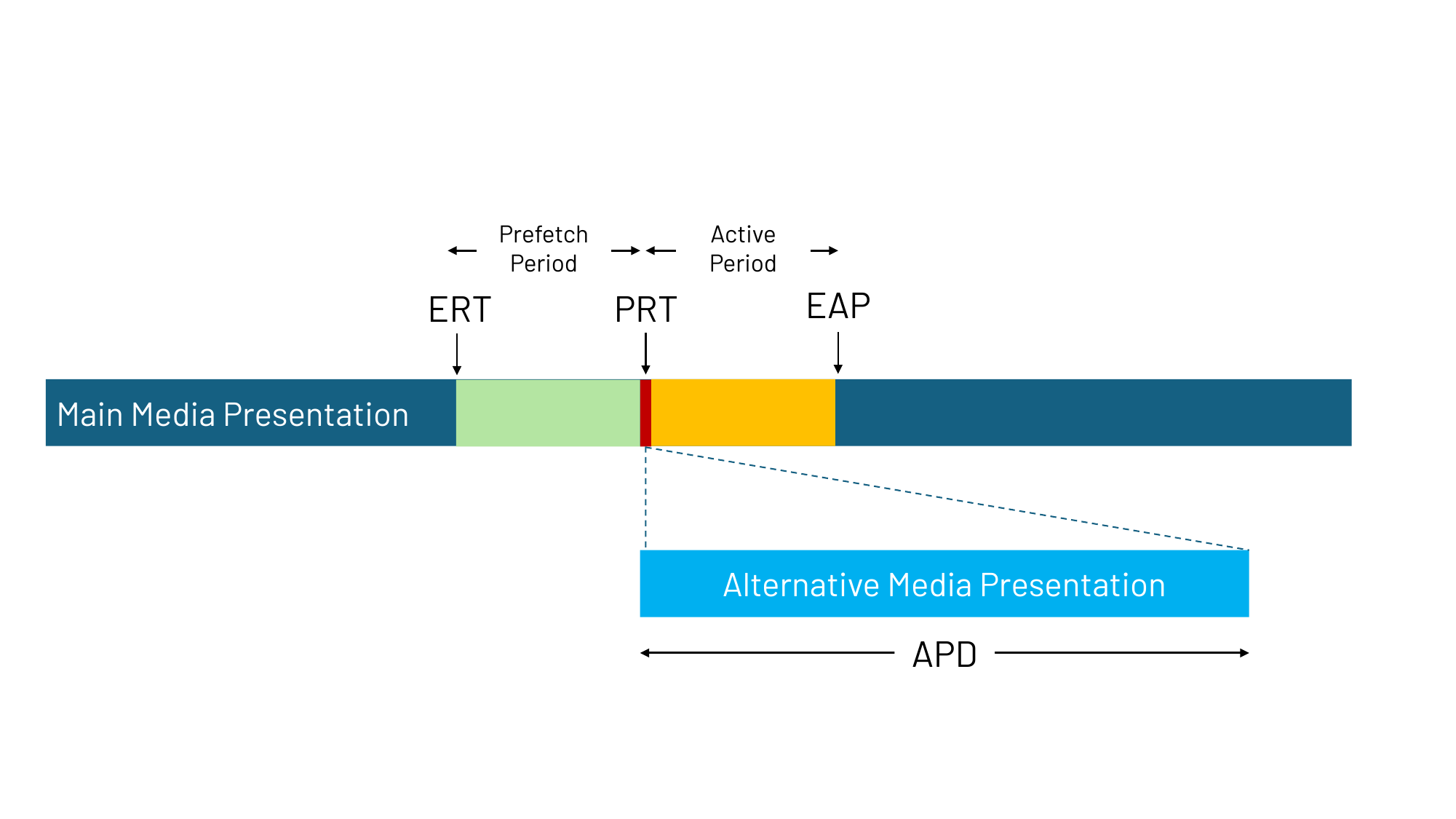

Prefetch Period
Active Period
EAP
ERT
PRT
Main Media Presentation

Alternative Media Presentation
APD